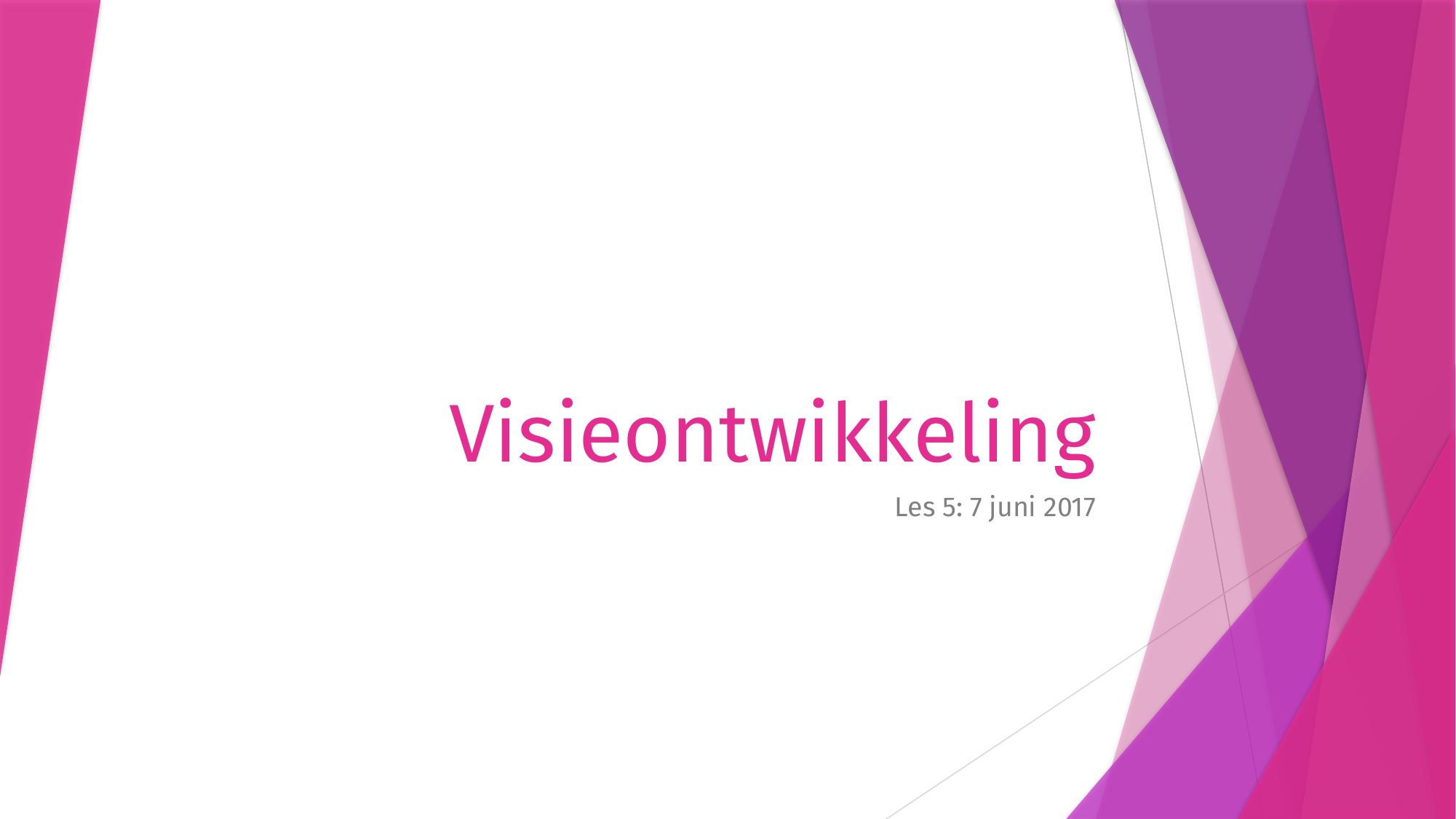

# Visieontwikkeling
Les 5: 7 juni 2017